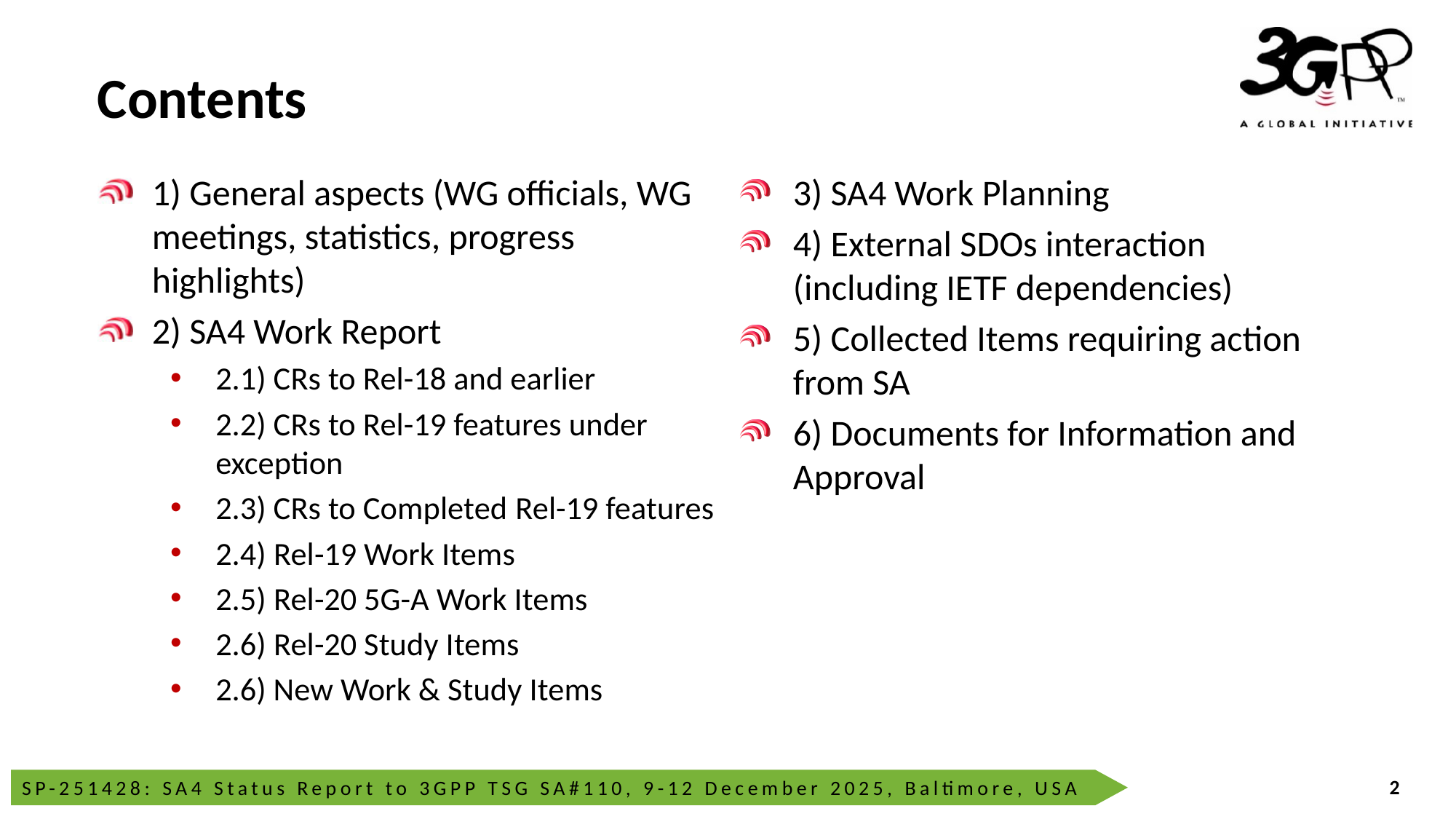

# Contents
1) General aspects (WG officials, WG meetings, statistics, progress highlights)
2) SA4 Work Report
2.1) CRs to Rel-18 and earlier
2.2) CRs to Rel-19 features under exception
2.3) CRs to Completed Rel-19 features
2.4) Rel-19 Work Items
2.5) Rel-20 5G-A Work Items
2.6) Rel-20 Study Items
2.6) New Work & Study Items

3) SA4 Work Planning
4) External SDOs interaction (including IETF dependencies)
5) Collected Items requiring action from SA
6) Documents for Information and Approval